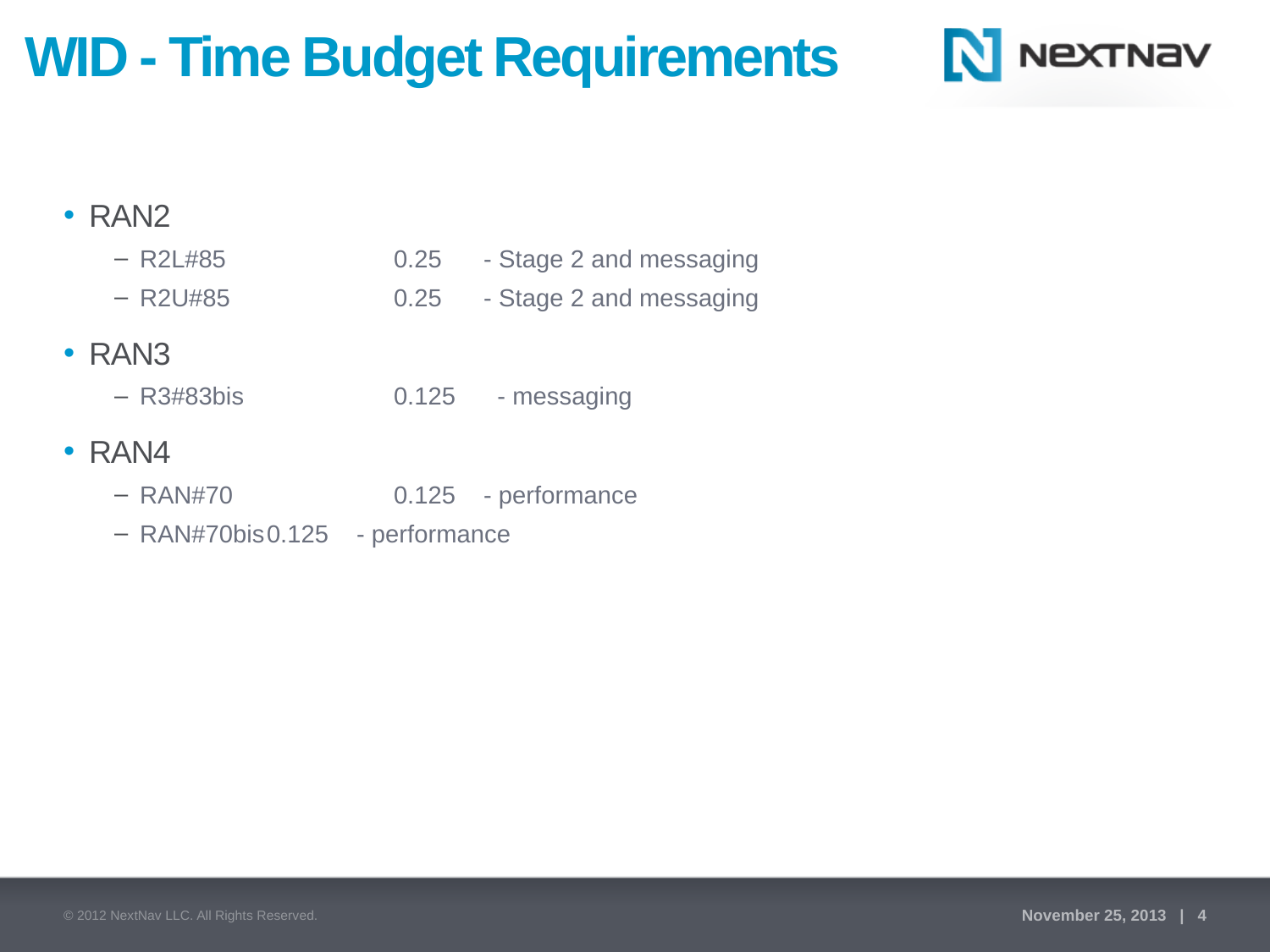

# WID - Time Budget Requirements

RAN2
R2L#85		0.25      - Stage 2 and messaging
R2U#85		0.25      - Stage 2 and messaging
RAN3
R3#83bis		0.125      - messaging
RAN4
RAN#70		0.125    - performance
RAN#70bis	0.125    - performance
© 2012 NextNav LLC. All Rights Reserved.
November 25, 2013   |   4